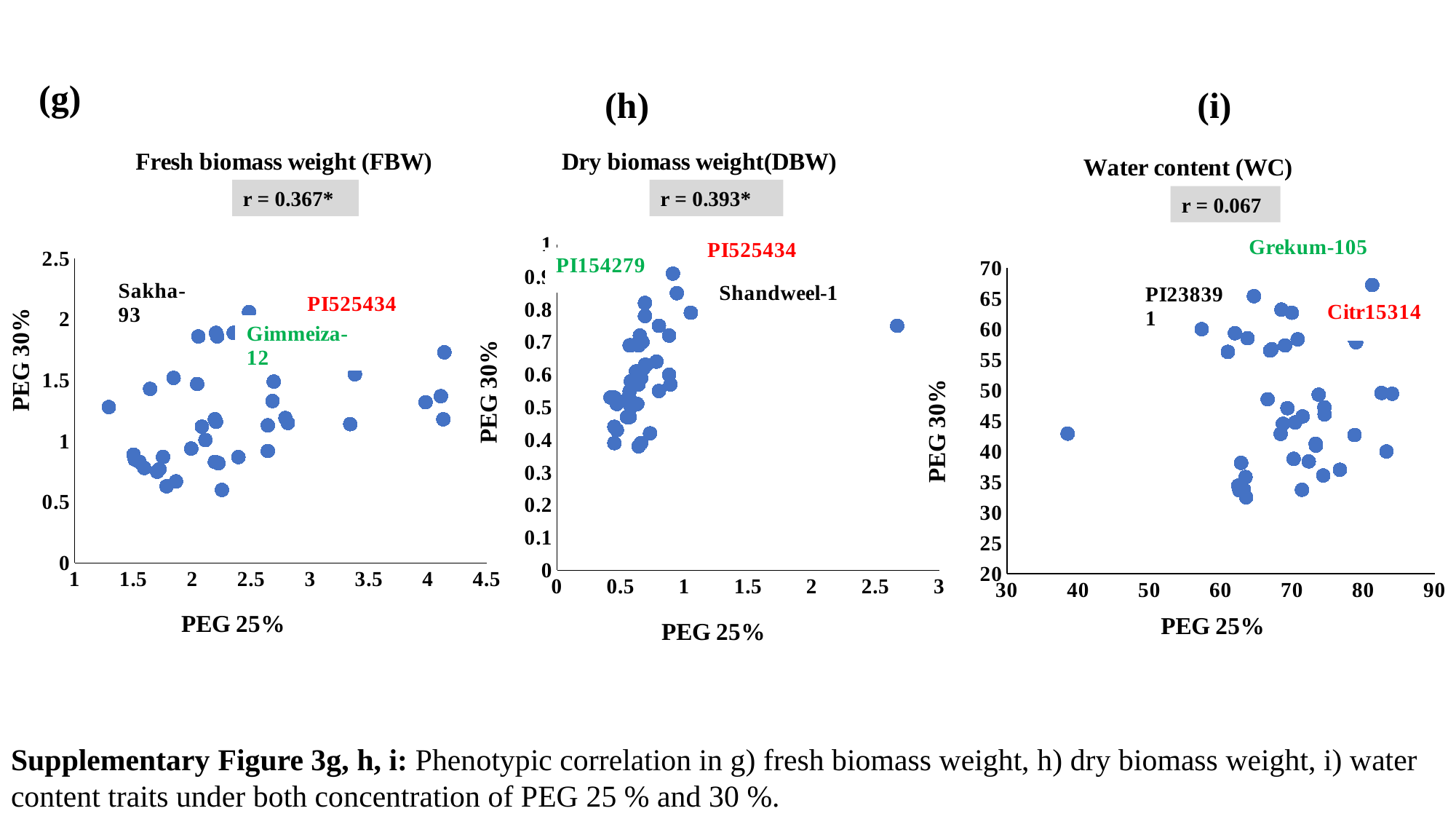

(g)
(i)
(h)

### Chart: Dry biomass weight(DBW)

| Category |  |
|---|---|

### Chart: Water content (WC)

| Category |  |
|---|---|

### Chart: Fresh biomass weight (FBW)

| Category |  |
|---|---|
r = 0.367*
r = 0.393*
r = 0.067
Supplementary Figure 3g, h, i: Phenotypic correlation in g) fresh biomass weight, h) dry biomass weight, i) water content traits under both concentration of PEG 25 % and 30 %.